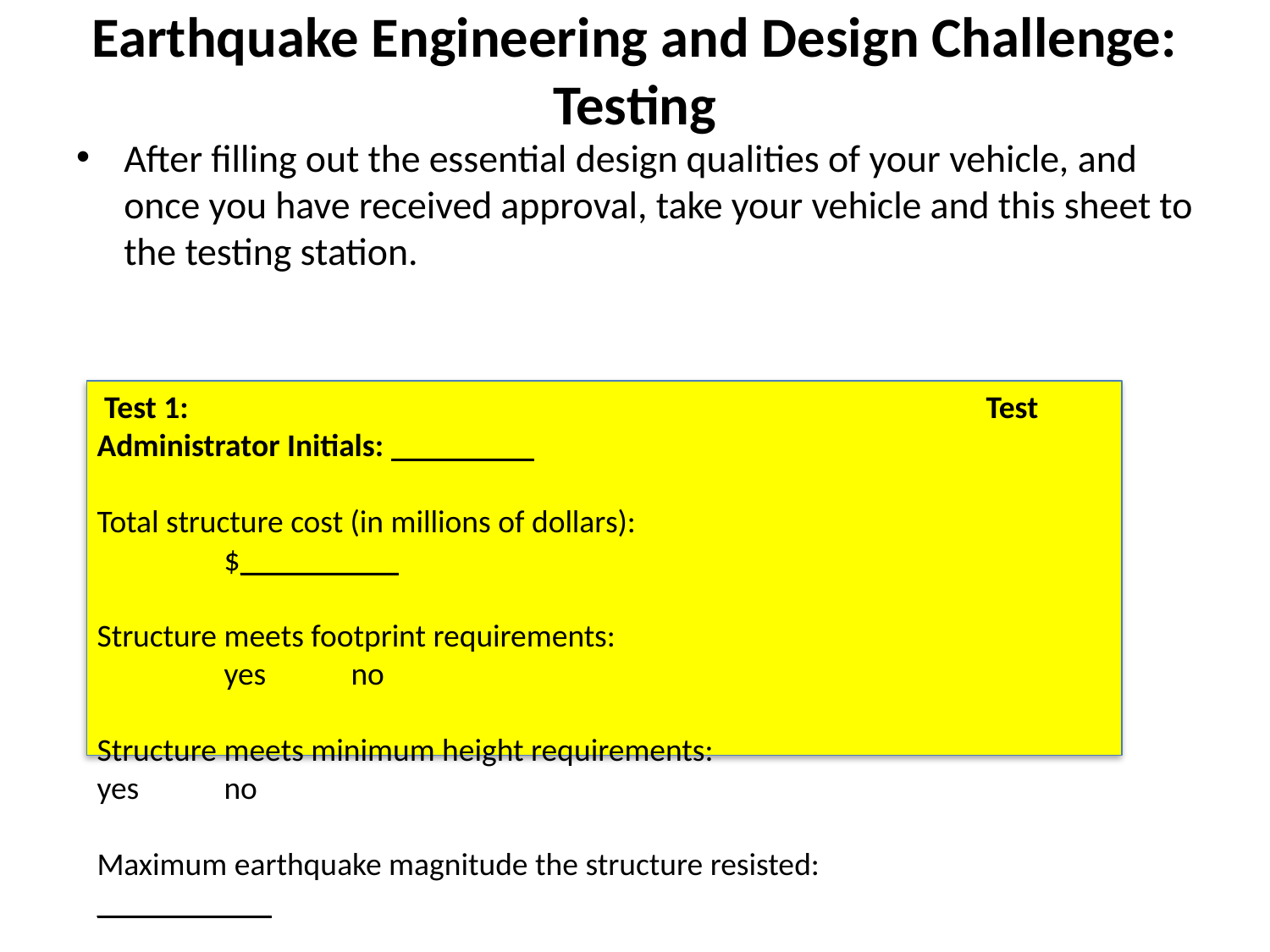

Earthquake Engineering and Design Challenge: Testing
After filling out the essential design qualities of your vehicle, and once you have received approval, take your vehicle and this sheet to the testing station.
 Test 1:							Test Administrator Initials: _________

Total structure cost (in millions of dollars):					$__________

Structure meets footprint requirements:					yes	no

Structure meets minimum height requirements:				yes	no

Maximum earthquake magnitude the structure resisted:		___________